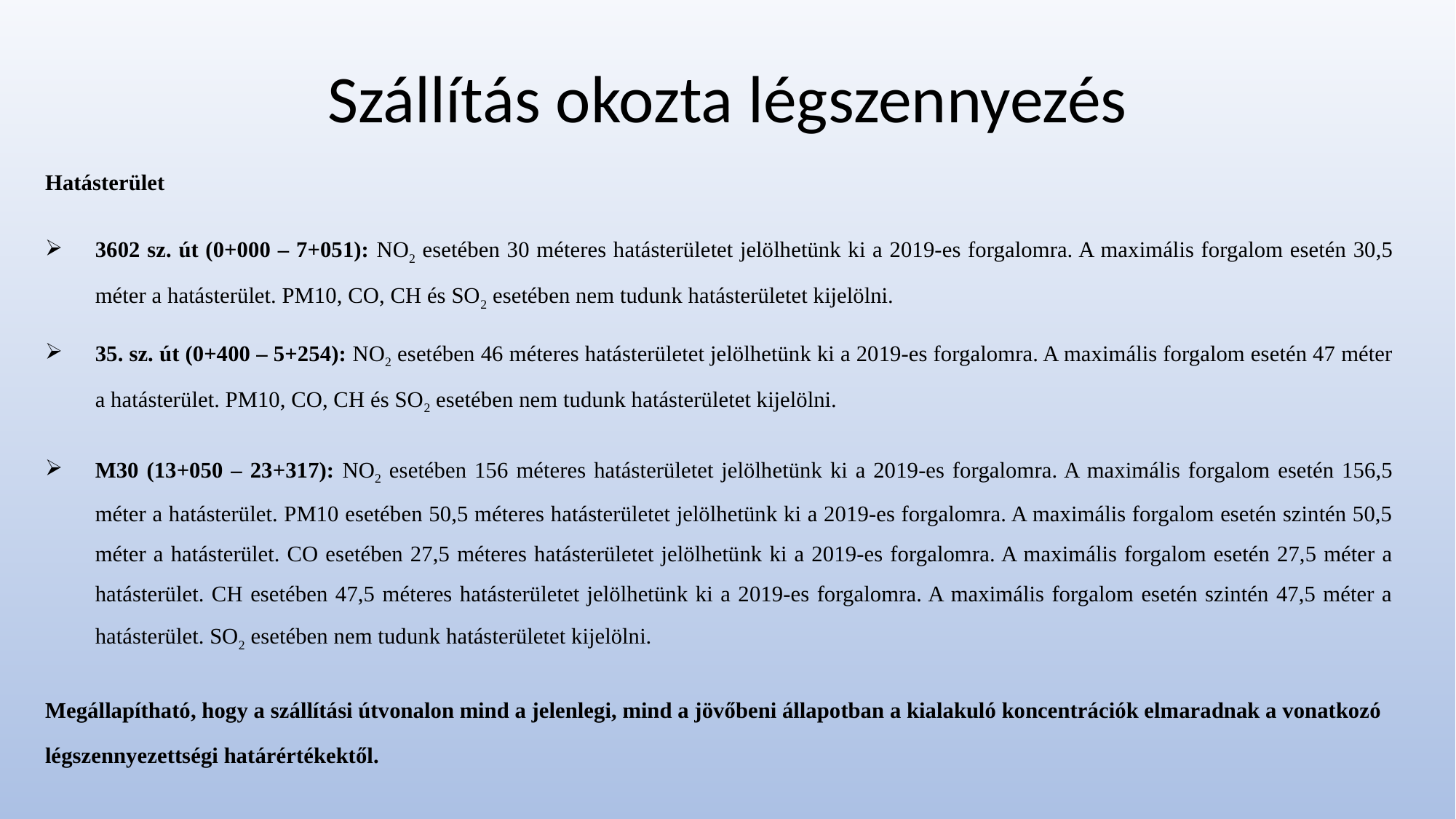

Szállítás okozta légszennyezés
Hatásterület
3602 sz. út (0+000 – 7+051): NO2 esetében 30 méteres hatásterületet jelölhetünk ki a 2019-es forgalomra. A maximális forgalom esetén 30,5 méter a hatásterület. PM10, CO, CH és SO2 esetében nem tudunk hatásterületet kijelölni.
35. sz. út (0+400 – 5+254): NO2 esetében 46 méteres hatásterületet jelölhetünk ki a 2019-es forgalomra. A maximális forgalom esetén 47 méter a hatásterület. PM10, CO, CH és SO2 esetében nem tudunk hatásterületet kijelölni.
M30 (13+050 – 23+317): NO2 esetében 156 méteres hatásterületet jelölhetünk ki a 2019-es forgalomra. A maximális forgalom esetén 156,5 méter a hatásterület. PM10 esetében 50,5 méteres hatásterületet jelölhetünk ki a 2019-es forgalomra. A maximális forgalom esetén szintén 50,5 méter a hatásterület. CO esetében 27,5 méteres hatásterületet jelölhetünk ki a 2019-es forgalomra. A maximális forgalom esetén 27,5 méter a hatásterület. CH esetében 47,5 méteres hatásterületet jelölhetünk ki a 2019-es forgalomra. A maximális forgalom esetén szintén 47,5 méter a hatásterület. SO2 esetében nem tudunk hatásterületet kijelölni.
Megállapítható, hogy a szállítási útvonalon mind a jelenlegi, mind a jövőbeni állapotban a kialakuló koncentrációk elmaradnak a vonatkozó légszennyezettségi határértékektől.